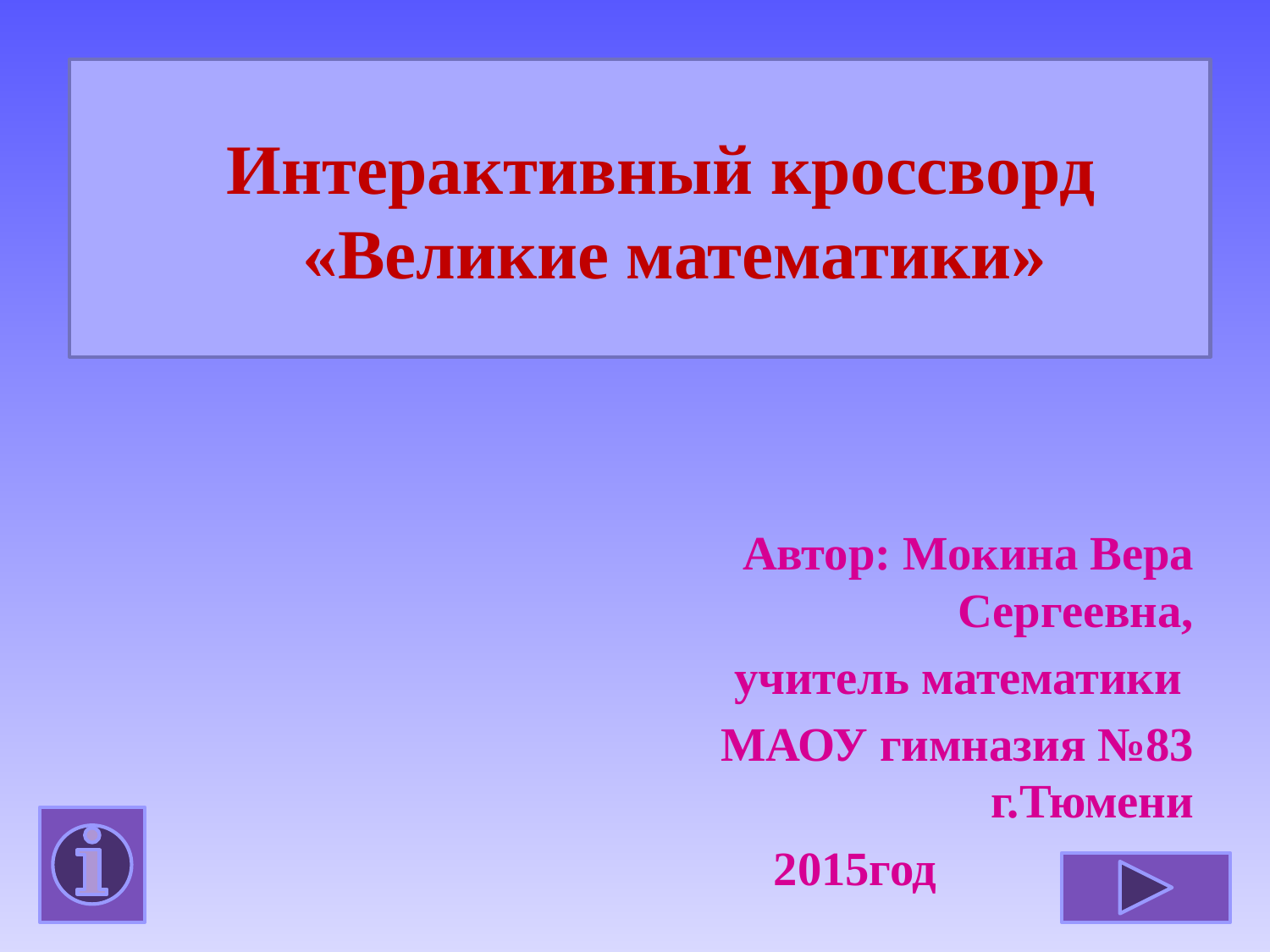

#
   Интерактивный кроссворд
    «Великие математики»
Автор: Мокина Вера Сергеевна,
учитель математики
МАОУ гимназия №83 г.Тюмени
2015год